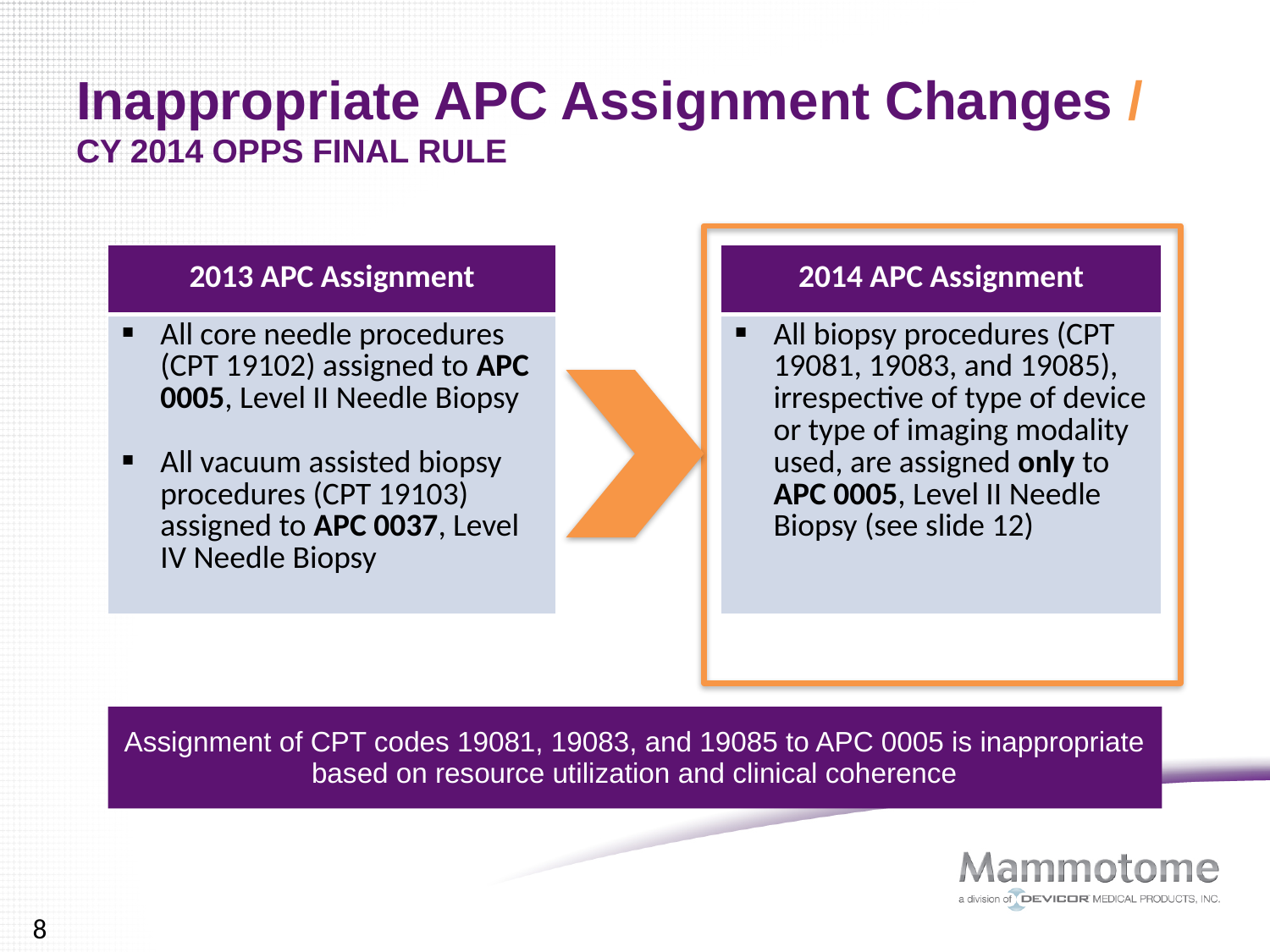

# Inappropriate APC Assignment Changes / CY 2014 OPPS FINAL RULE

| 2013 APC Assignment |  | 2014 APC Assignment |
| --- | --- | --- |
| All core needle procedures (CPT 19102) assigned to APC 0005, Level II Needle Biopsy All vacuum assisted biopsy procedures (CPT 19103) assigned to APC 0037, Level IV Needle Biopsy |  | All biopsy procedures (CPT 19081, 19083, and 19085), irrespective of type of device or type of imaging modality used, are assigned only to APC 0005, Level II Needle Biopsy (see slide 12) |

Assignment of CPT codes 19081, 19083, and 19085 to APC 0005 is inappropriate based on resource utilization and clinical coherence